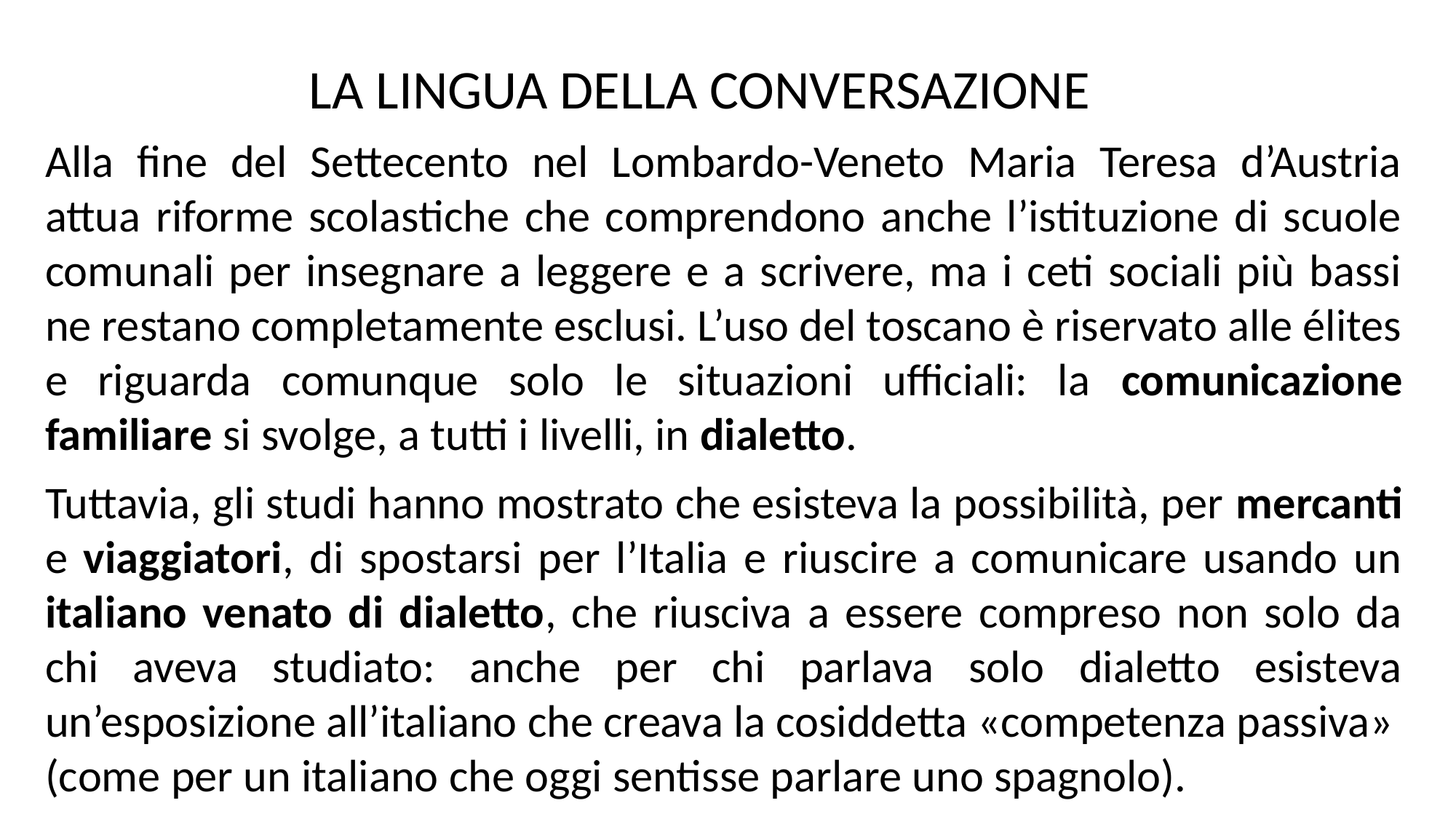

LA LINGUA DELLA CONVERSAZIONE
Alla fine del Settecento nel Lombardo-Veneto Maria Teresa d’Austria attua riforme scolastiche che comprendono anche l’istituzione di scuole comunali per insegnare a leggere e a scrivere, ma i ceti sociali più bassi ne restano completamente esclusi. L’uso del toscano è riservato alle élites e riguarda comunque solo le situazioni ufficiali: la comunicazione familiare si svolge, a tutti i livelli, in dialetto.
Tuttavia, gli studi hanno mostrato che esisteva la possibilità, per mercanti e viaggiatori, di spostarsi per l’Italia e riuscire a comunicare usando un italiano venato di dialetto, che riusciva a essere compreso non solo da chi aveva studiato: anche per chi parlava solo dialetto esisteva un’esposizione all’italiano che creava la cosiddetta «competenza passiva»
(come per un italiano che oggi sentisse parlare uno spagnolo).